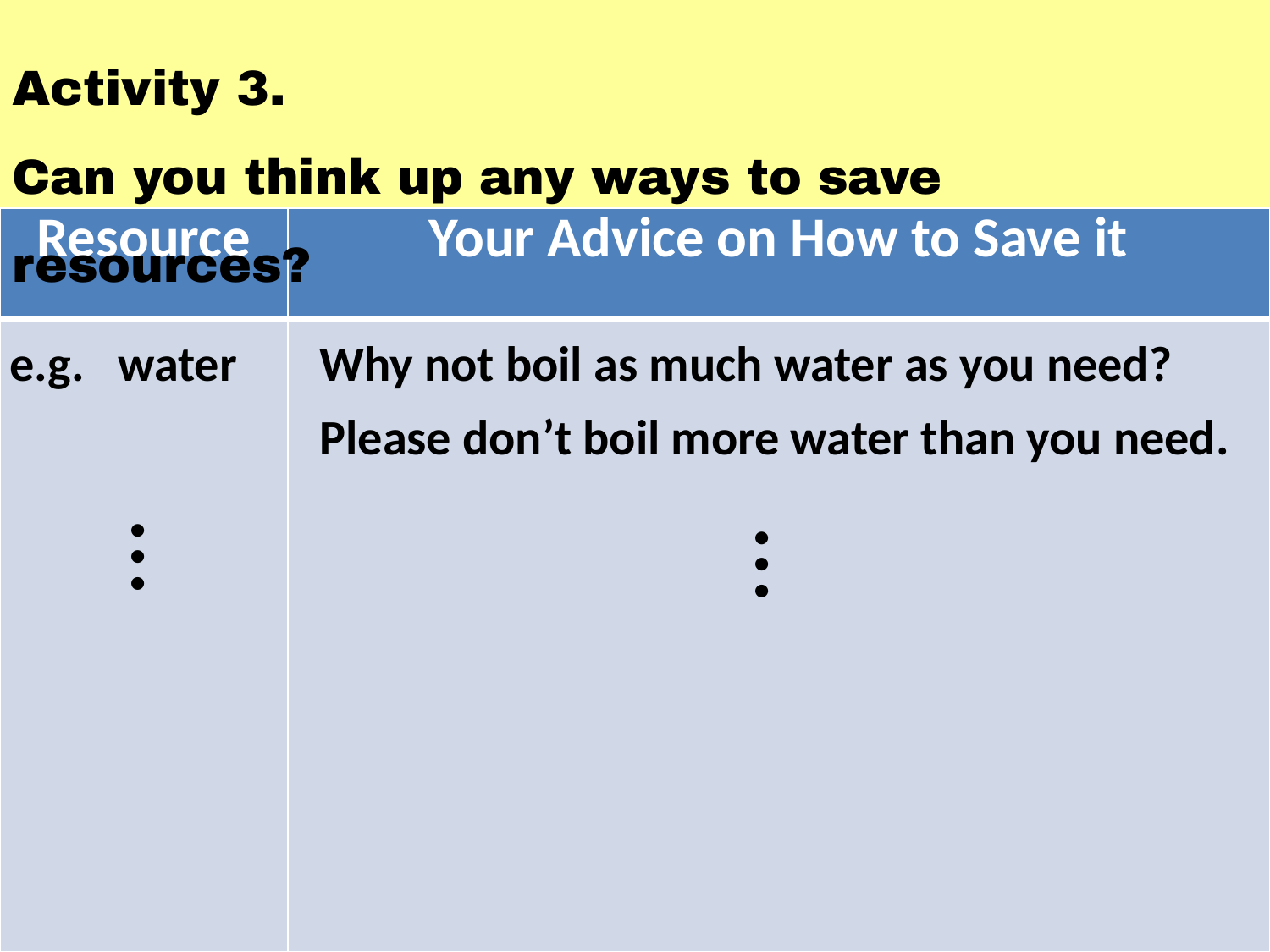

Activity 3.
Can you think up any ways to save resources?

| Resource | Your Advice on How to Save it |
| --- | --- |
| e.g. water | Why not boil as much water as you need? Please don’t boil more water than you need. |
…
…